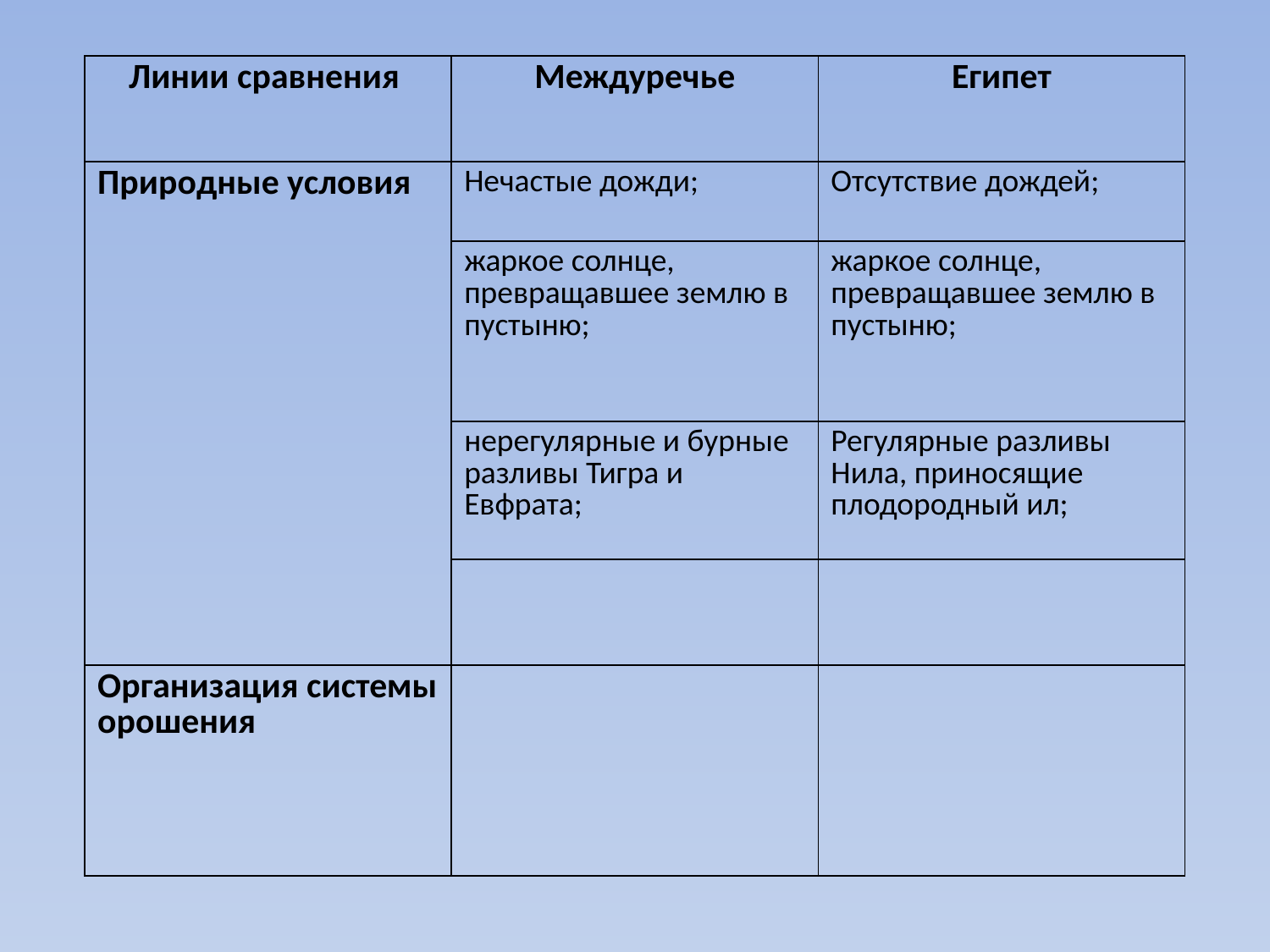

| Линии сравнения | Междуречье | Египет |
| --- | --- | --- |
| Природные условия | Нечастые дожди; | Отсутствие дождей; |
|  | жаркое солнце, превращавшее землю в пустыню; | жаркое солнце, превращавшее землю в пустыню; |
|  | нерегулярные и бурные разливы Тигра и Евфрата; | Регулярные разливы Нила, приносящие плодородный ил; |
|  |  |  |
| Организация системы орошения |  |  |